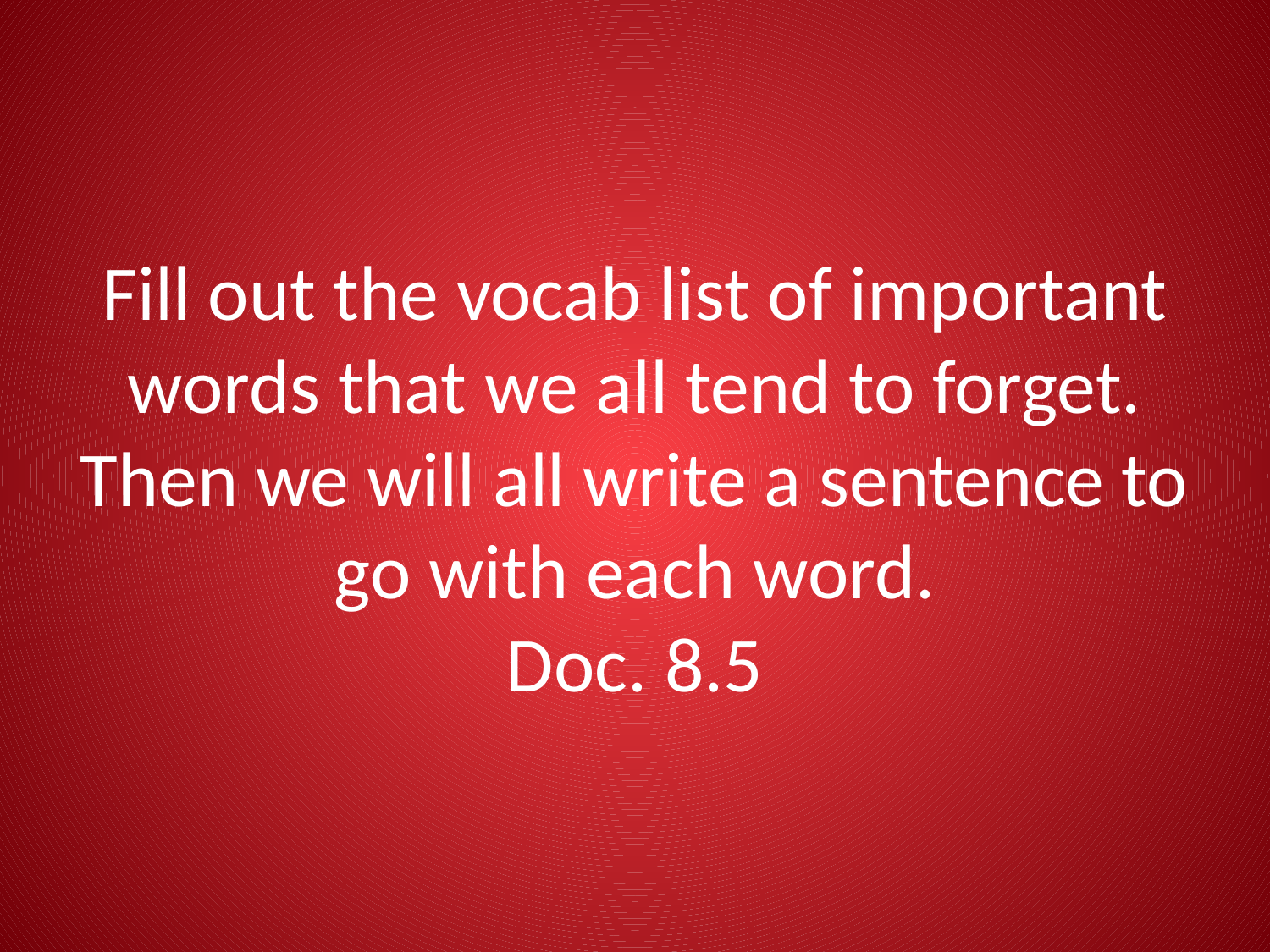

# Fill out the vocab list of important words that we all tend to forget. Then we will all write a sentence to go with each word. Doc. 8.5